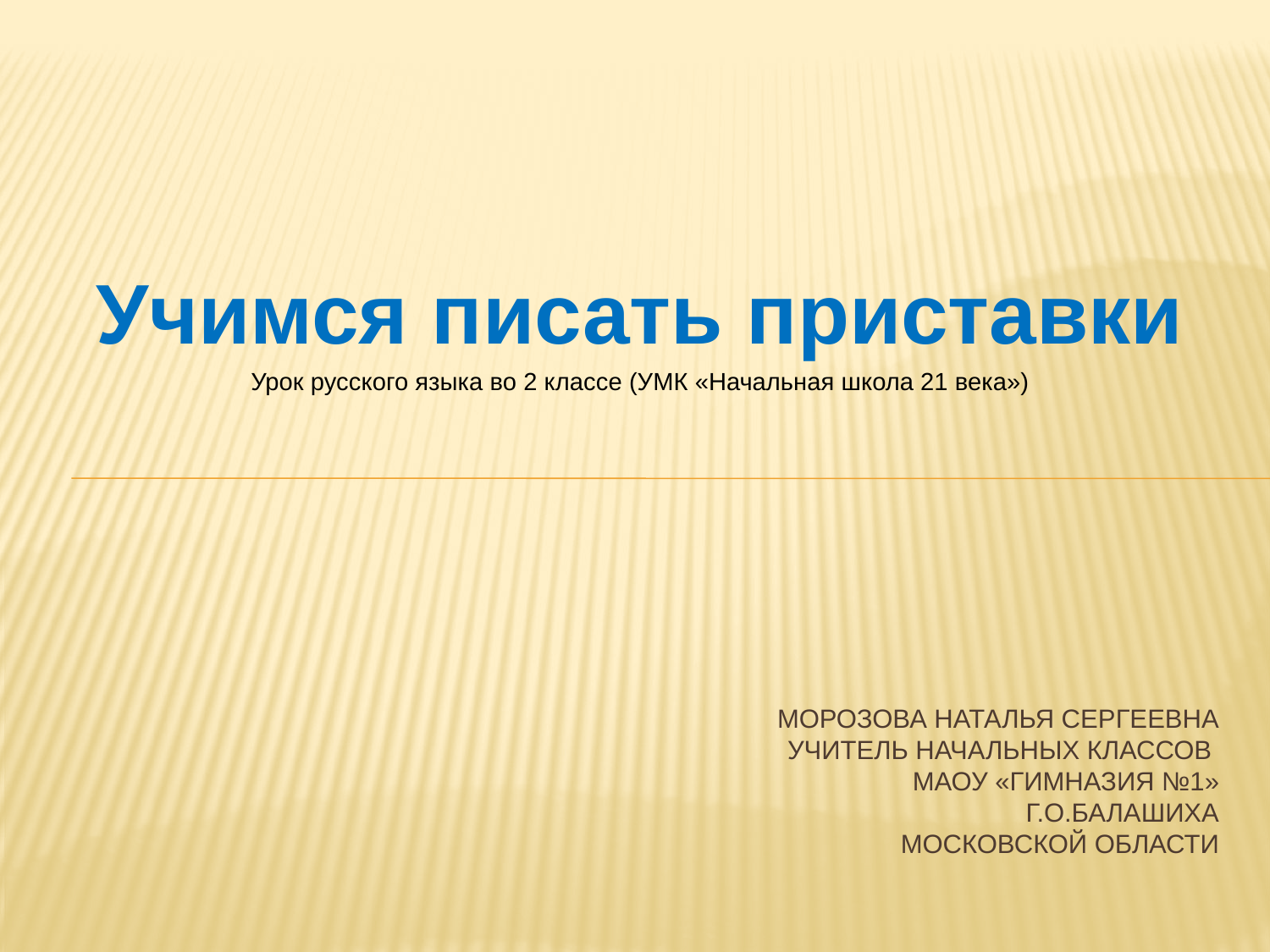

Учимся писать приставки
Урок русского языка во 2 классе (УМК «Начальная школа 21 века»)
# Морозова Наталья Сергеевна учитель начальных классов МАОУ «Гимназия №1» г.о.Балашиха Московской области